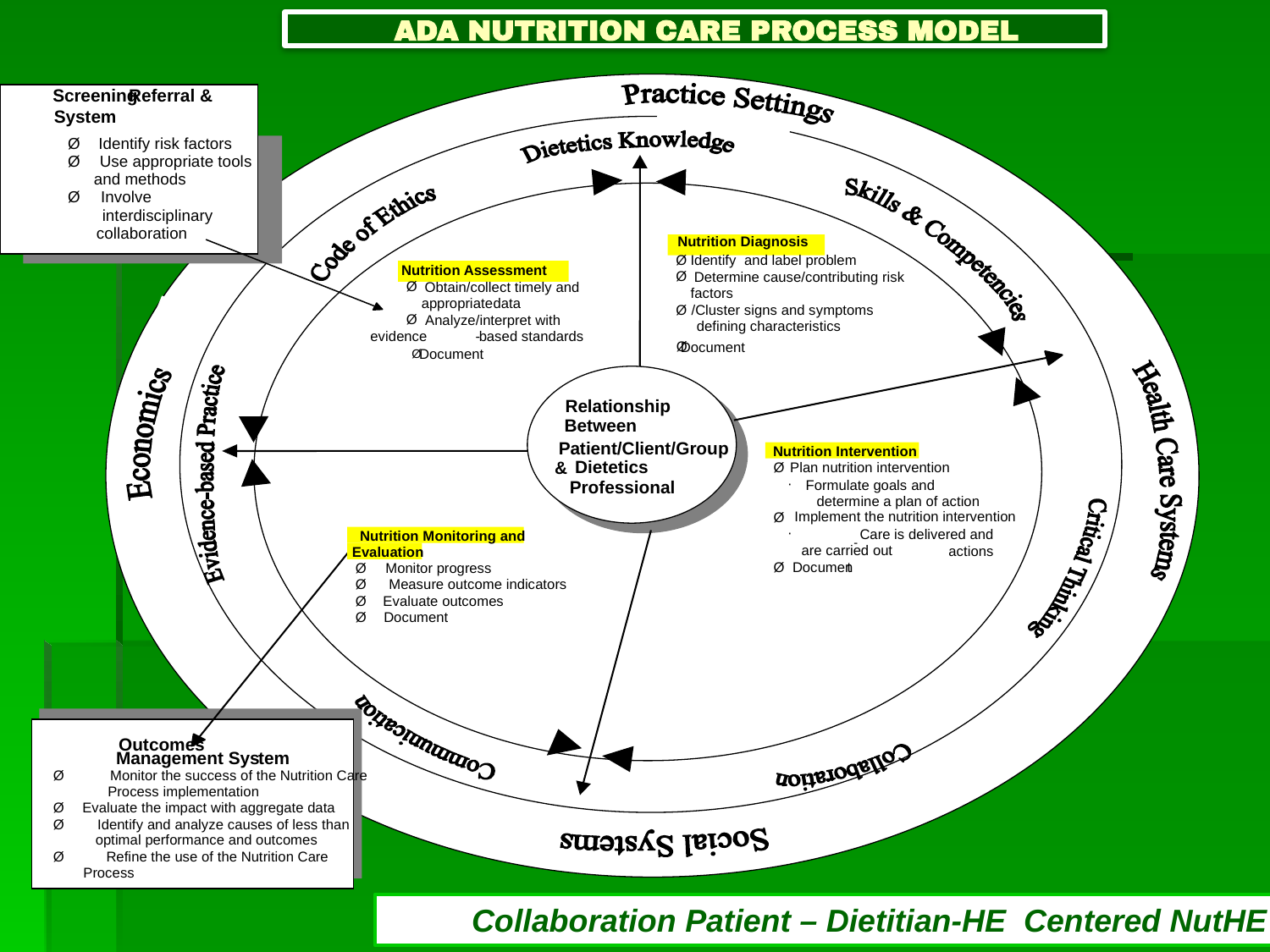

ADA NUTRITION CARE PROCESS MODEL

Screening

  & Referral

System

Ø

Identify risk factors

Ø

Use appropriate tools

and methods

Ø

Involve

interdisciplinary
collaboration

Nutrition Diagnosis

Ø

Identify  and label problem

Nutrition Assessment

Ø

Determine cause/contributing risk

Ø

Obtain/collect timely and

factors

appropriate
data

Ø

Cluster signs and symptoms/

Ø

Analyze/interpret with
defining characteristics

            evidence
-
based standards

Ø

   Document

Ø

Document

Relationship

   Between

Patient/Client/Group

Nutrition Intervention

Dietetics
&

Ø

Plan nutrition intervention

•

Professional

Formulate goals and

determine a plan of action

Implement the nutrition intervention

Ø

•

Care is delivered and actions

Nutrition Monitoring and

-
are carried out

Evaluation

Ø

Documen
t
Ø

Monitor progress

Ø

Measure outcome indicators

Ø

Evaluate outcomes

Ø

Document

Outcomes

Management Sys
tem
Ø

Monitor the success of the Nutrition Care
  Process implementation

Ø

Evaluate the impact with aggregate data

Ø

Identify and analyze causes of less than

    optimal performance and outcomes

Ø

 Refine the use of the Nutrition Care

          Process

Collaboration Patient – Dietitian-HE  Centered NutHE